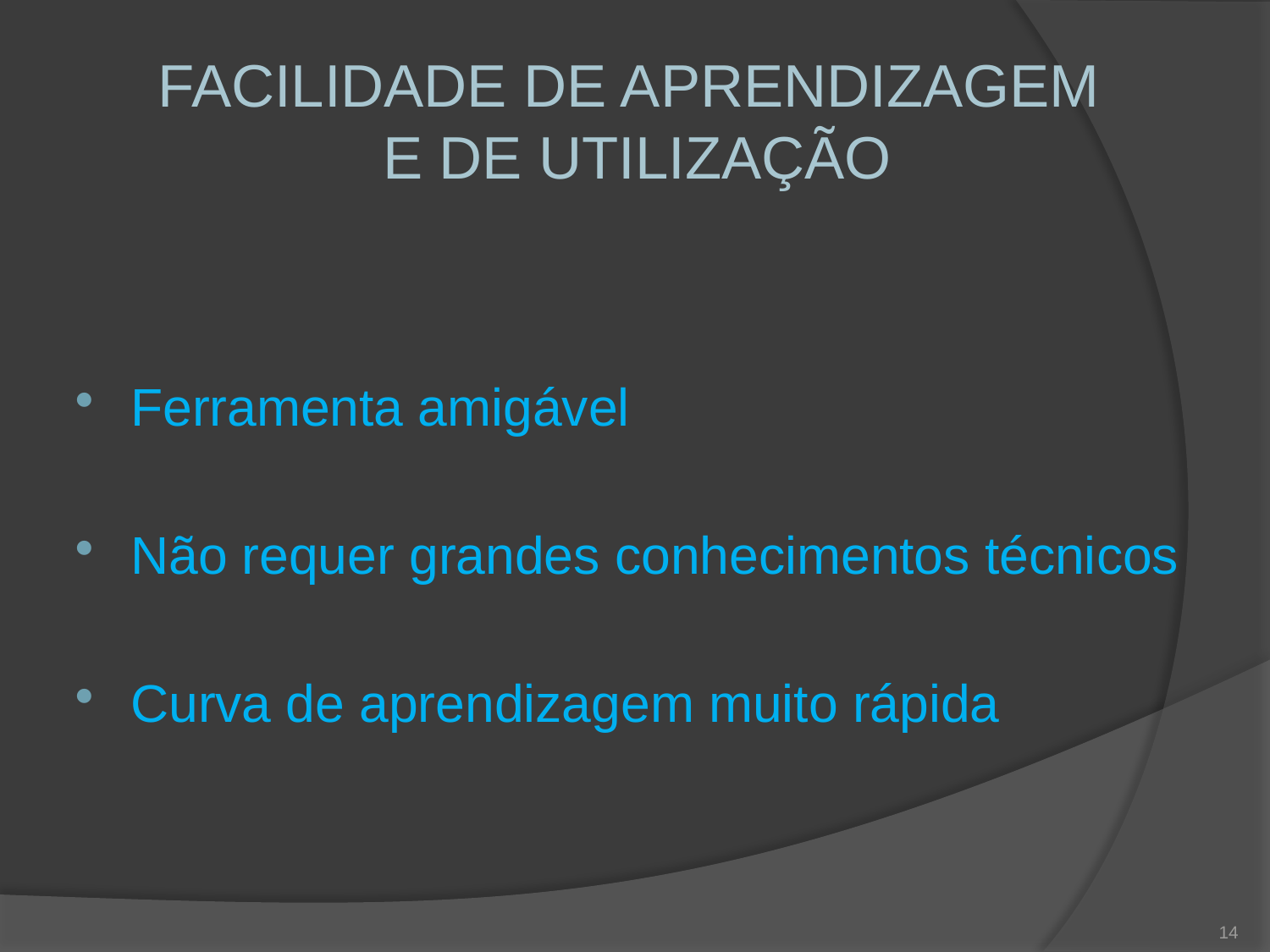

# FACILIDADE DE APRENDIZAGEM E DE UTILIZAÇÃO
Ferramenta amigável

Não requer grandes conhecimentos técnicos

Curva de aprendizagem muito rápida
14